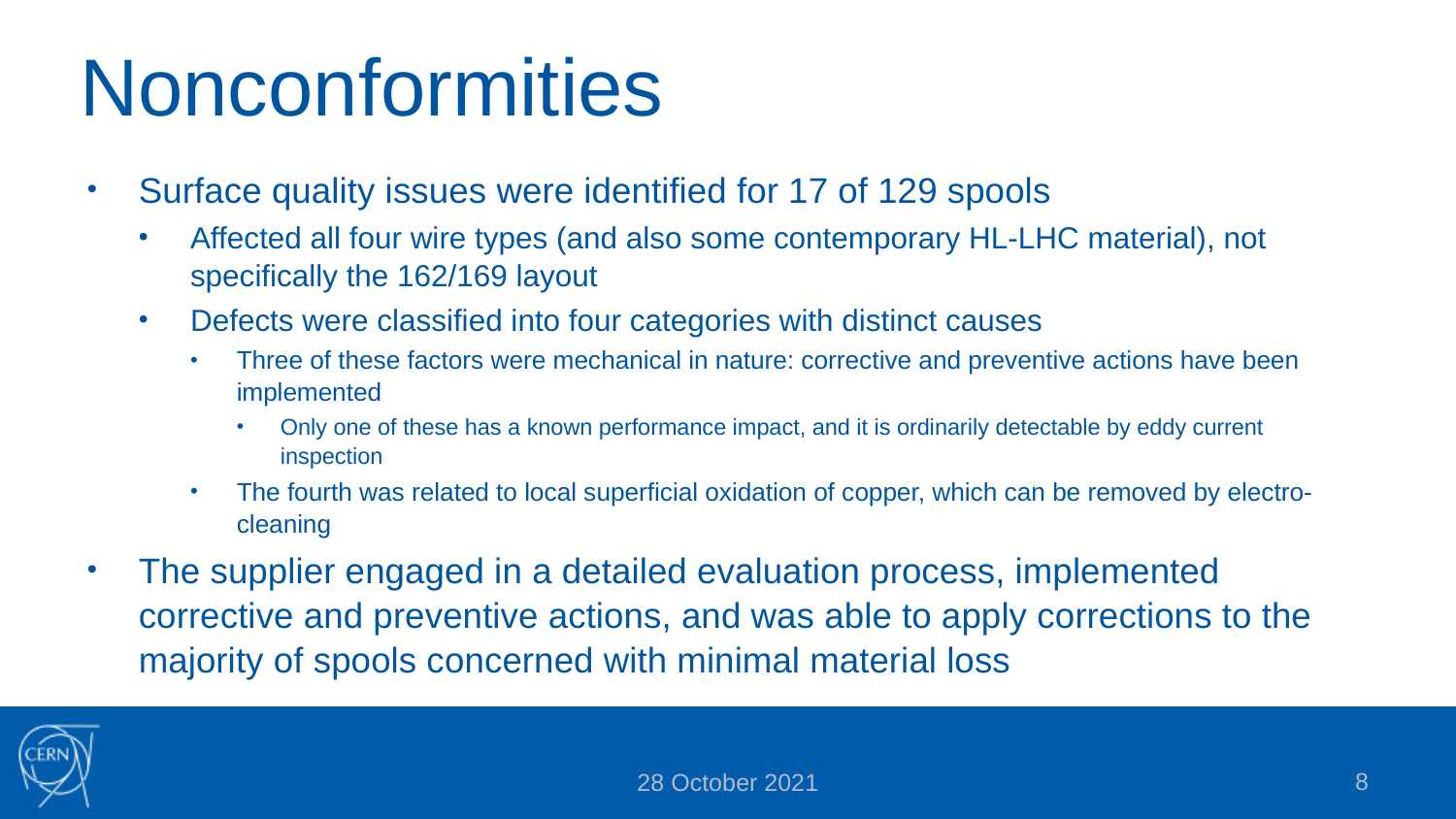

# Nonconformities
Surface quality issues were identified for 17 of 129 spools
Affected all four wire types (and also some contemporary HL-LHC material), not specifically the 162/169 layout
Defects were classified into four categories with distinct causes
Three of these factors were mechanical in nature: corrective and preventive actions have been implemented
Only one of these has a known performance impact, and it is ordinarily detectable by eddy current inspection
The fourth was related to local superficial oxidation of copper, which can be removed by electro-cleaning
The supplier engaged in a detailed evaluation process, implemented corrective and preventive actions, and was able to apply corrections to the majority of spools concerned with minimal material loss
8
28 October 2021